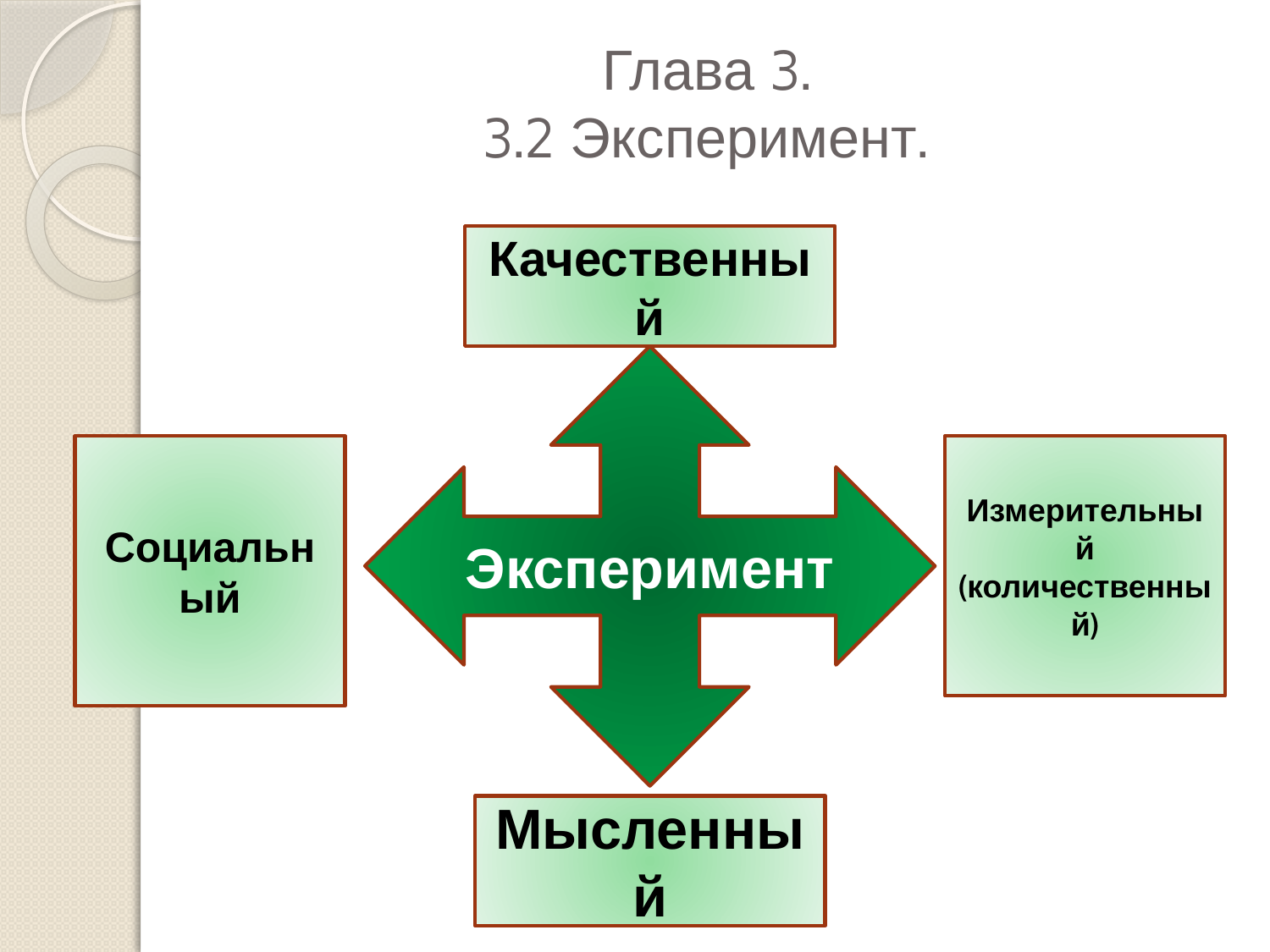

# Глава 3. 3.2 Эксперимент.
Качественный
Эксперимент
Социальный
Измерительный (количественный)
Мысленный